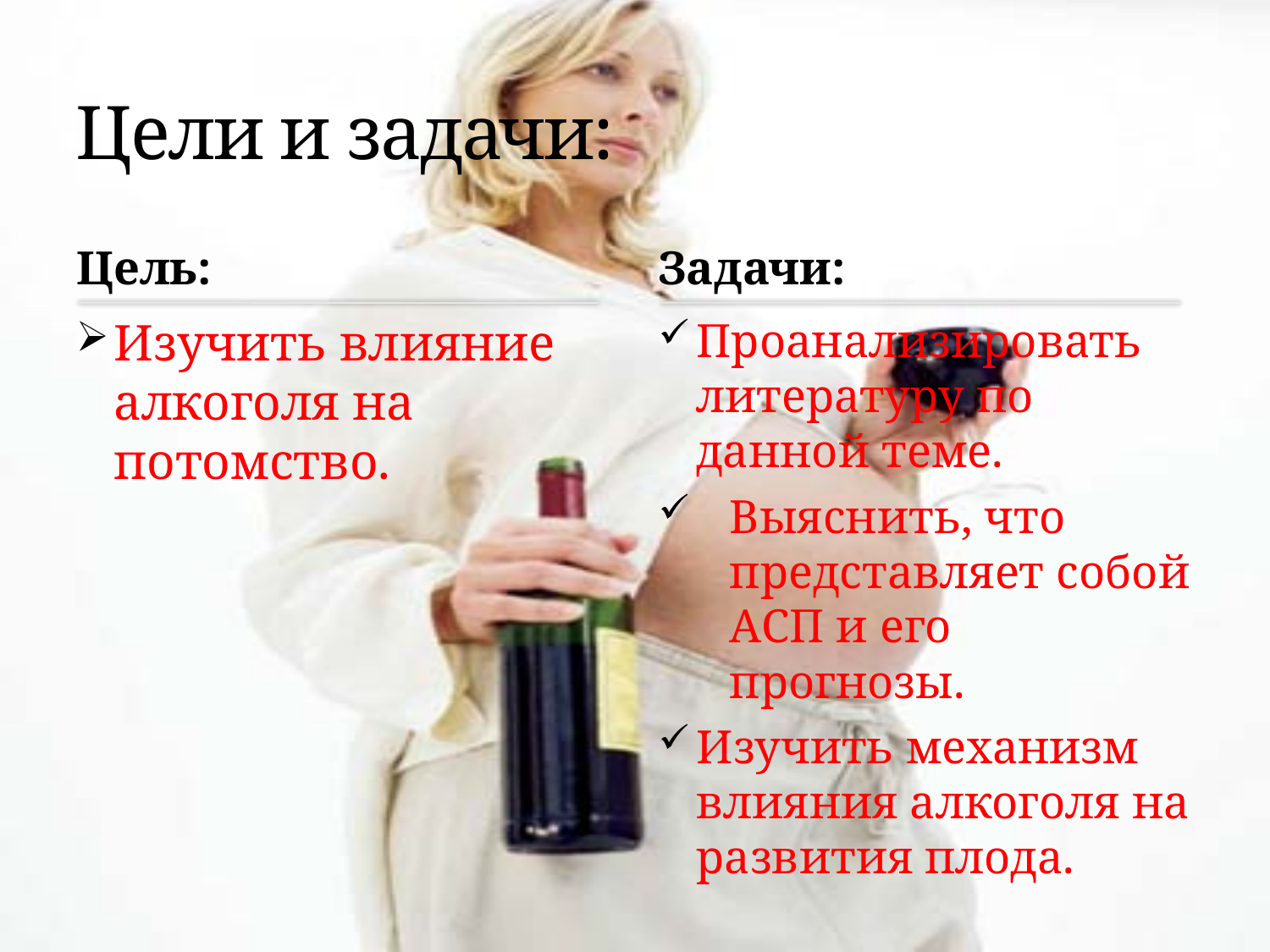

# Цели и задачи:
Цель:
Задачи:
Изучить влияние алкоголя на потомство.
Проанализировать литературу по данной теме.
Выяснить, что представляет собой АСП и его прогнозы.
Изучить механизм влияния алкоголя на развития плода.